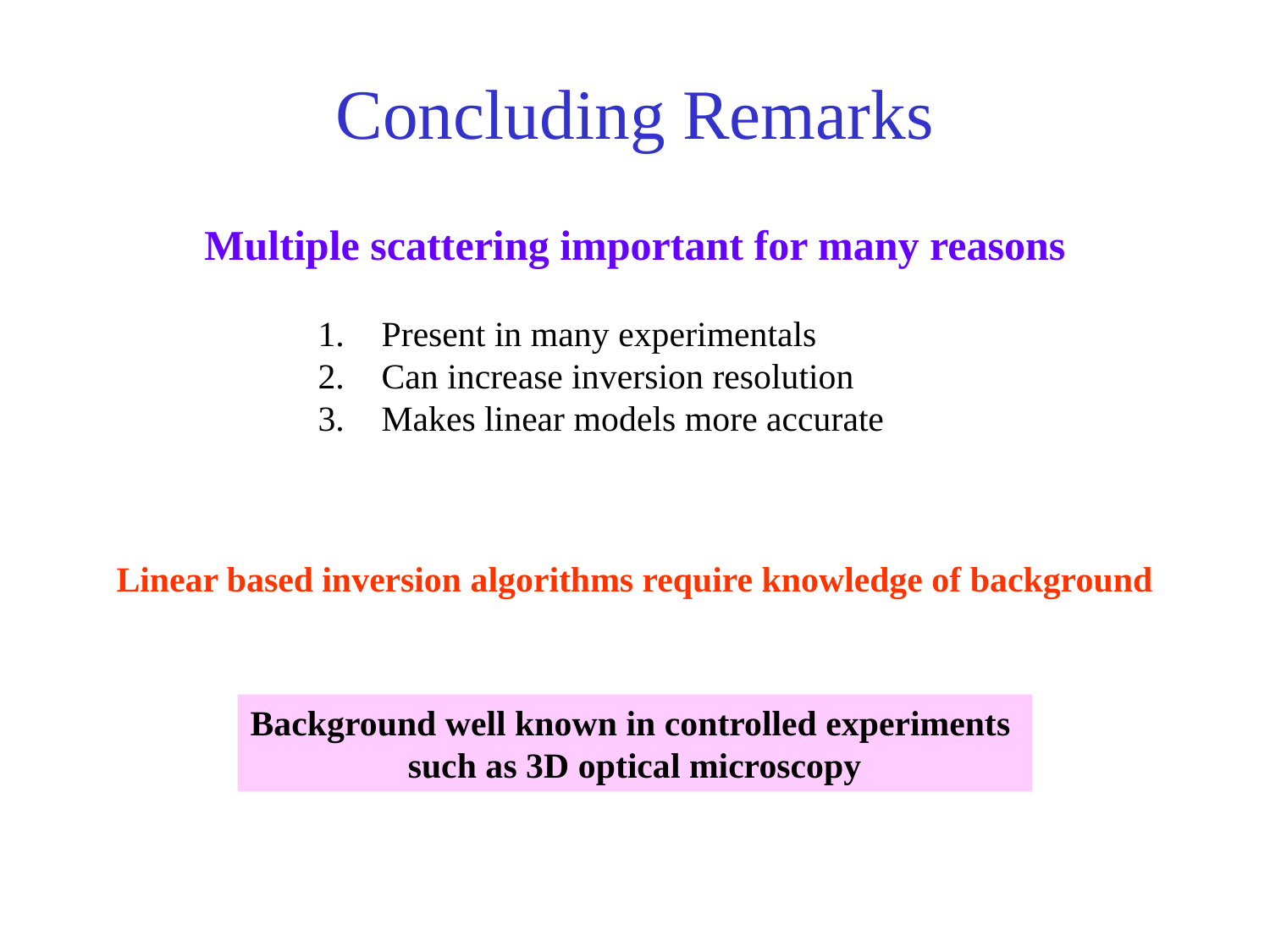

# Concluding Remarks
Multiple scattering important for many reasons
Present in many experimentals
Can increase inversion resolution
Makes linear models more accurate

Linear based inversion algorithms require knowledge of background
Background well known in controlled experiments
such as 3D optical microscopy